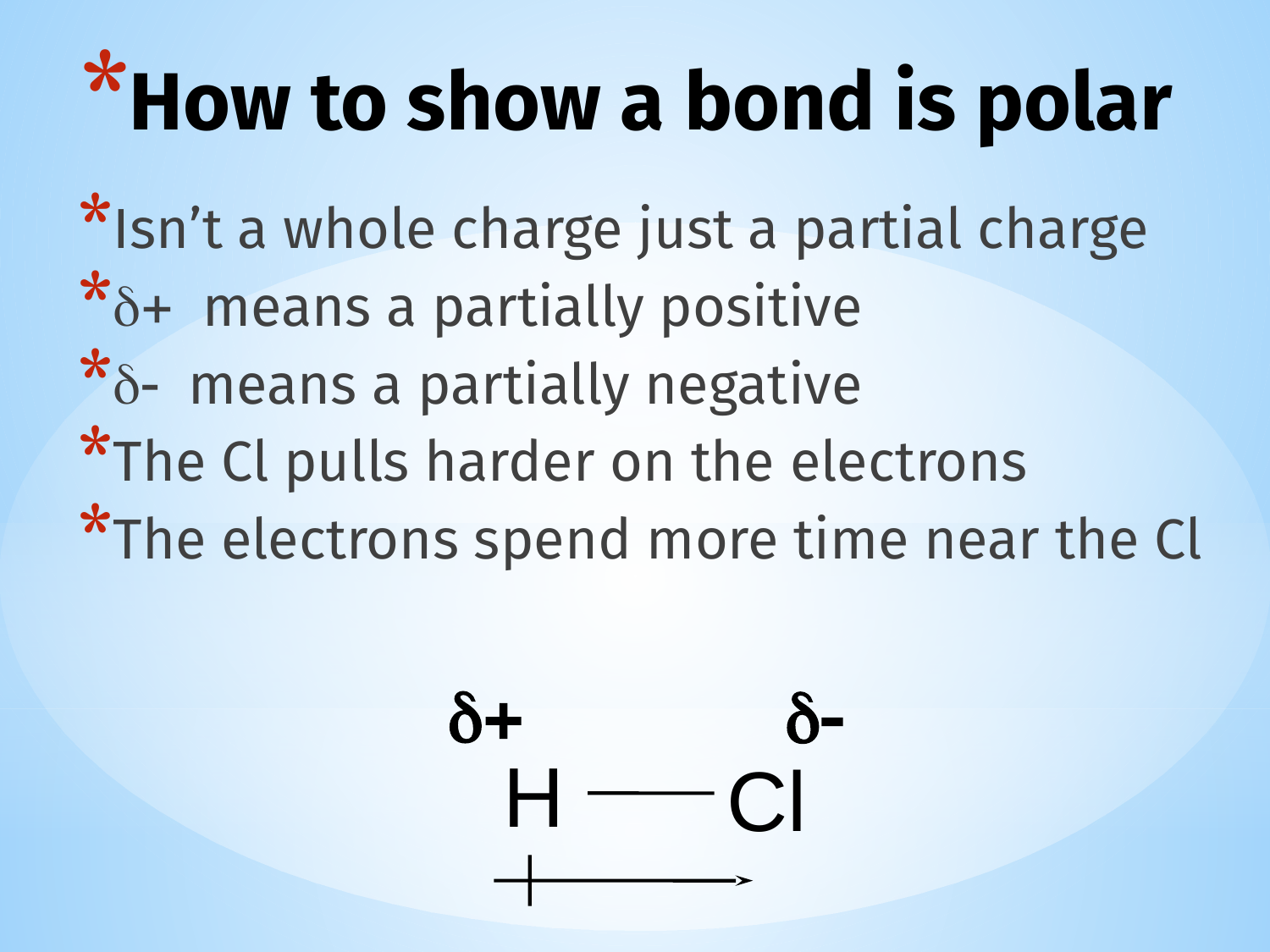

# How to show a bond is polar
Isn’t a whole charge just a partial charge
δ+ means a partially positive
δ− means a partially negative
The Cl pulls harder on the electrons
The electrons spend more time near the Cl
δ+
δ−
H
Cl